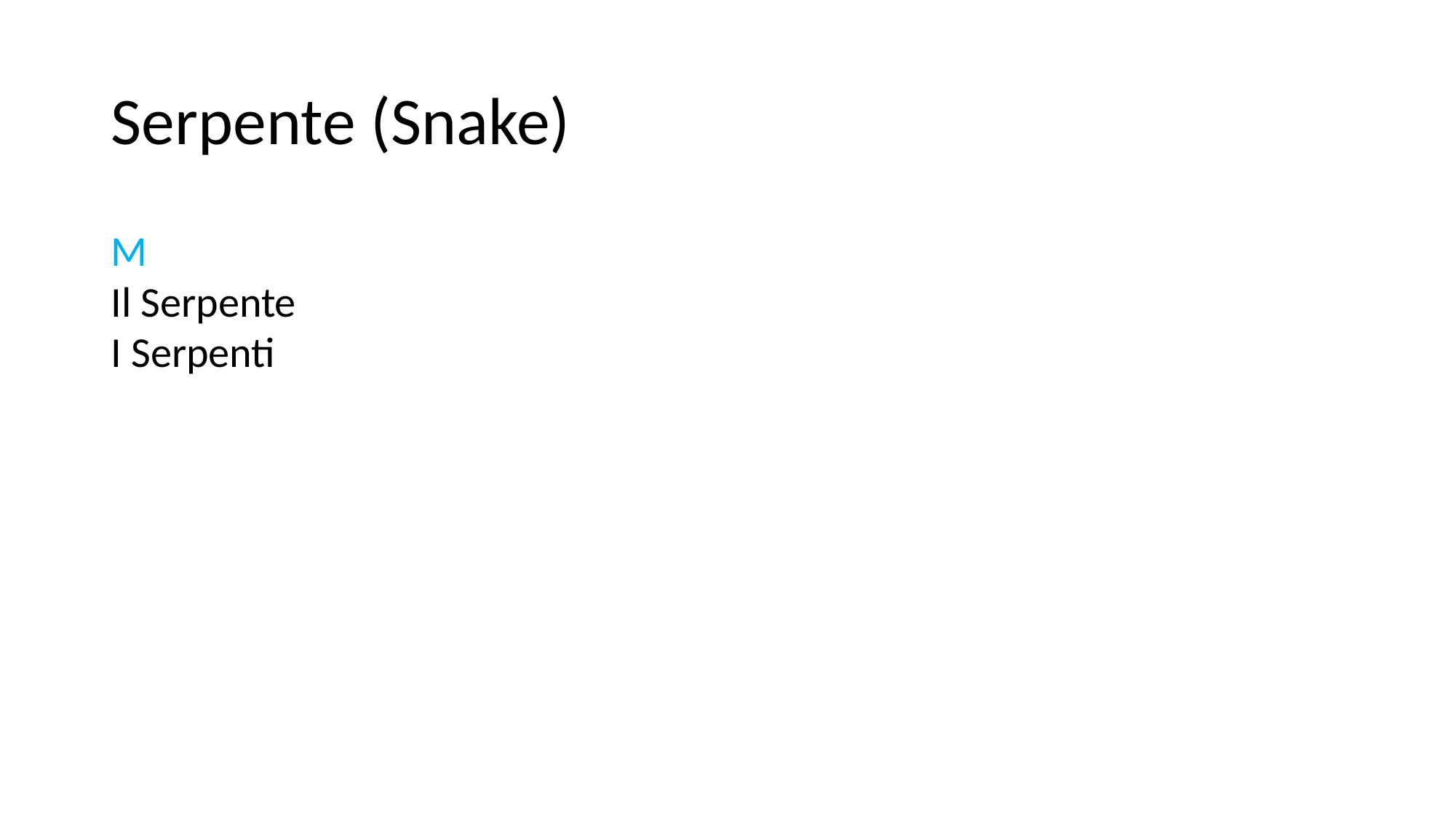

# Serpente (Snake)
M
Il Serpente
I Serpenti